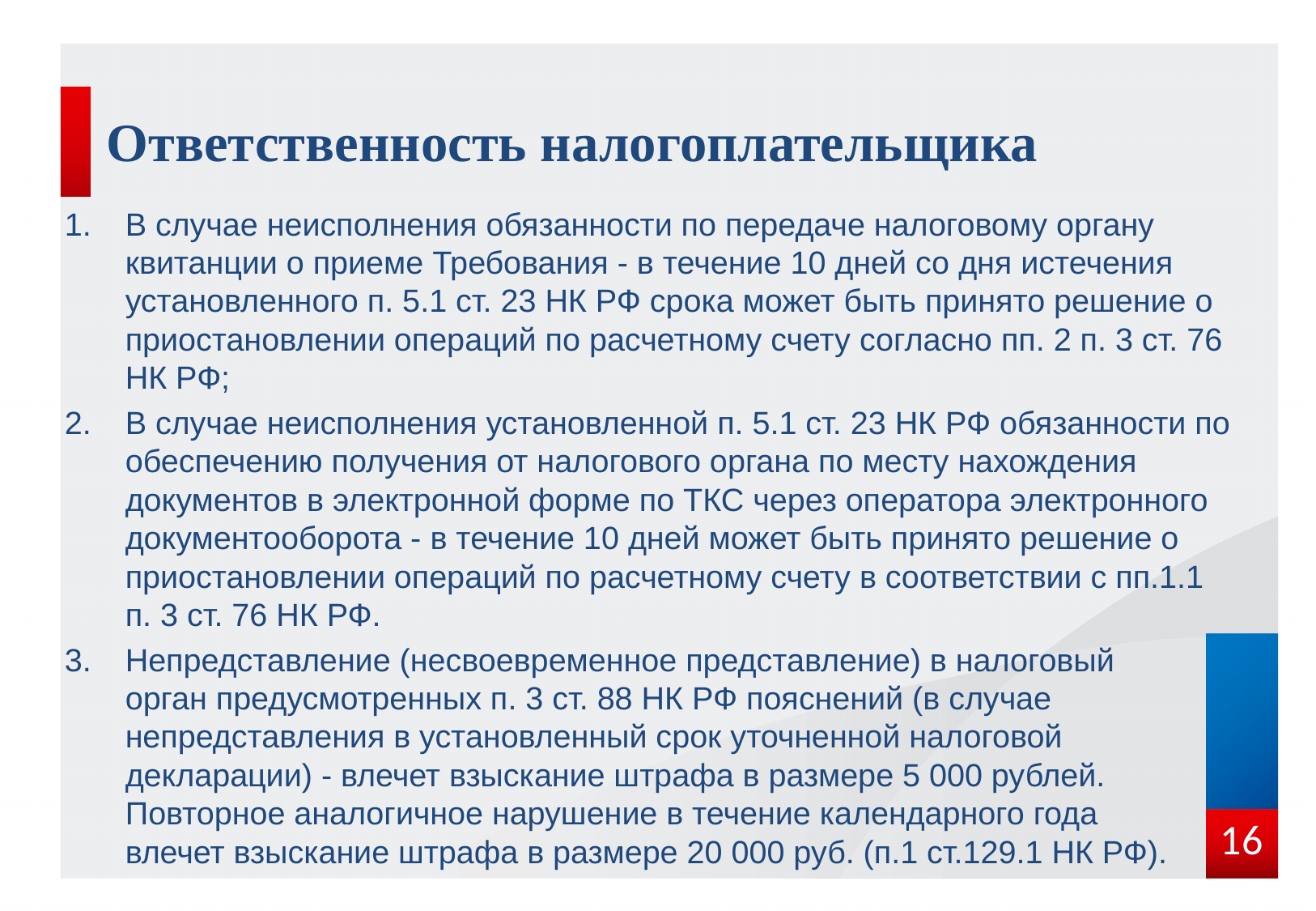

Ответственность налогоплательщика
В случае неисполнения обязанности по передаче налоговому органу квитанции о приеме Требования - в течение 10 дней со дня истечения установленного п. 5.1 ст. 23 НК РФ срока может быть принято решение о приостановлении операций по расчетному счету согласно пп. 2 п. 3 ст. 76 НК РФ;
В случае неисполнения установленной п. 5.1 ст. 23 НК РФ обязанности по обеспечению получения от налогового органа по месту нахождения документов в электронной форме по ТКС через оператора электронного документооборота - в течение 10 дней может быть принято решение о приостановлении операций по расчетному счету в соответствии с пп.1.1
п. 3 ст. 76 НК РФ.
Непредставление (несвоевременное представление) в налоговый
орган предусмотренных п. 3 ст. 88 НК РФ пояснений (в случае непредставления в установленный срок уточненной налоговой декларации) - влечет взыскание штрафа в размере 5 000 рублей. Повторное аналогичное нарушение в течение календарного года
влечет взыскание штрафа в размере 20 000 руб. (п.1 ст.129.1 НК РФ).

16